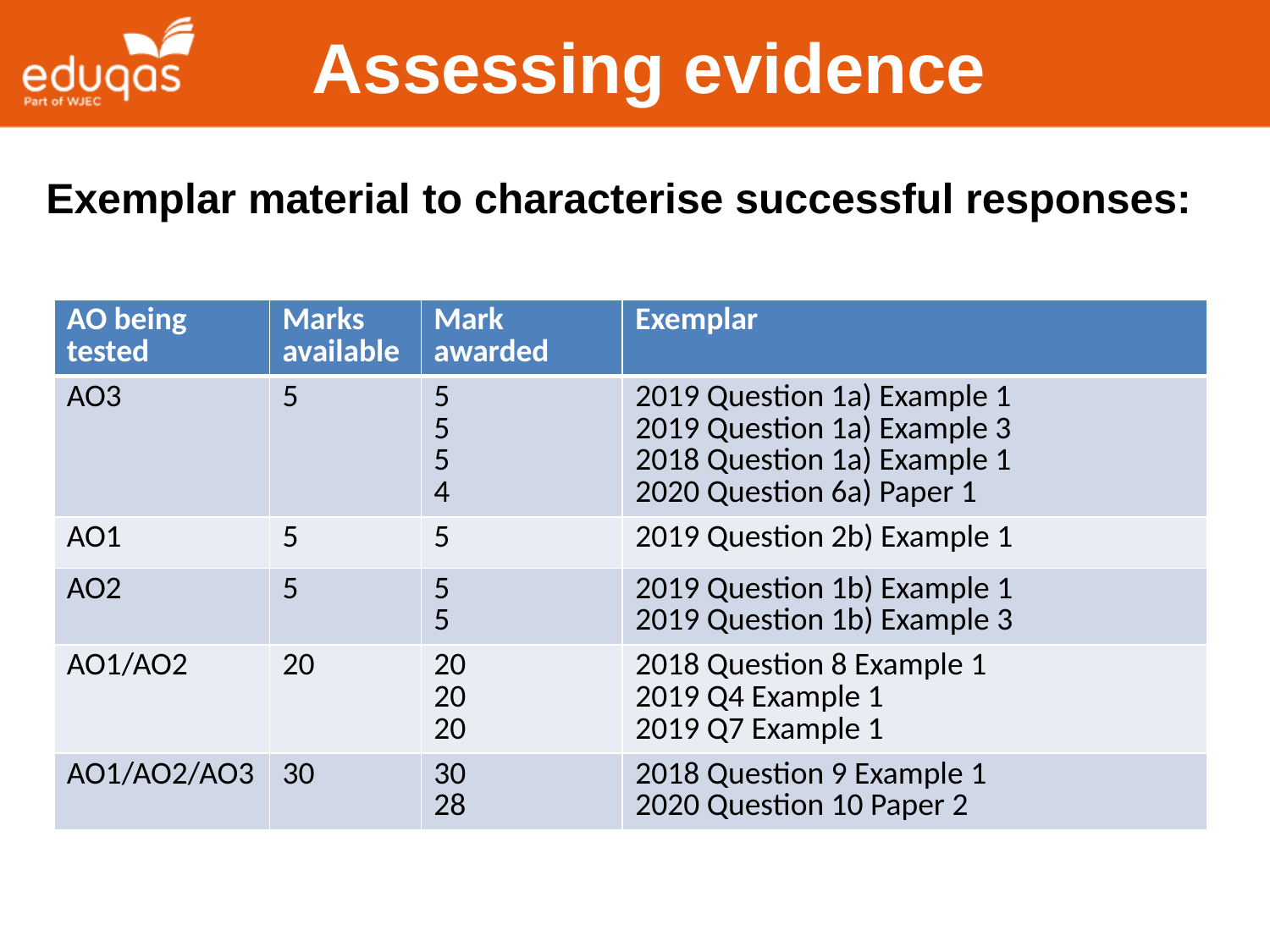

Assessing evidence
Exemplar material to characterise successful responses:

| AO being tested | Marks available | Mark awarded | Exemplar |
| --- | --- | --- | --- |
| AO3 | 5 | 5 5 5 4 | 2019 Question 1a) Example 1 2019 Question 1a) Example 3 2018 Question 1a) Example 1 2020 Question 6a) Paper 1 |
| AO1 | 5 | 5 | 2019 Question 2b) Example 1 |
| AO2 | 5 | 5 5 | 2019 Question 1b) Example 1 2019 Question 1b) Example 3 |
| AO1/AO2 | 20 | 20 20 20 | 2018 Question 8 Example 1 2019 Q4 Example 1 2019 Q7 Example 1 |
| AO1/AO2/AO3 | 30 | 30 28 | 2018 Question 9 Example 1 2020 Question 10 Paper 2 |